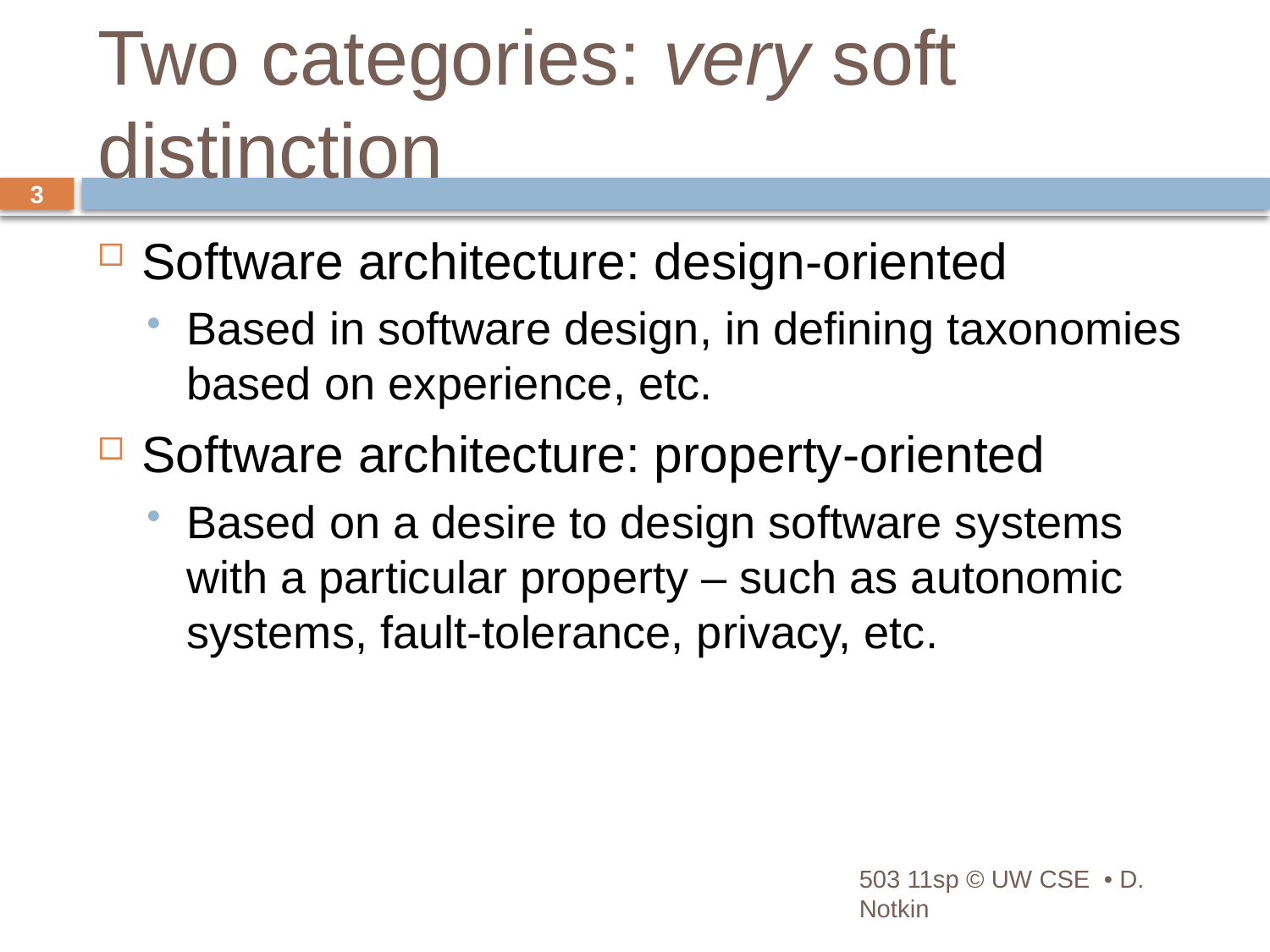

# Two categories: very soft distinction
3
Software architecture: design-oriented
Based in software design, in defining taxonomies based on experience, etc.
Software architecture: property-oriented
Based on a desire to design software systems with a particular property – such as autonomic systems, fault-tolerance, privacy, etc.
503 11sp © UW CSE  • D. Notkin